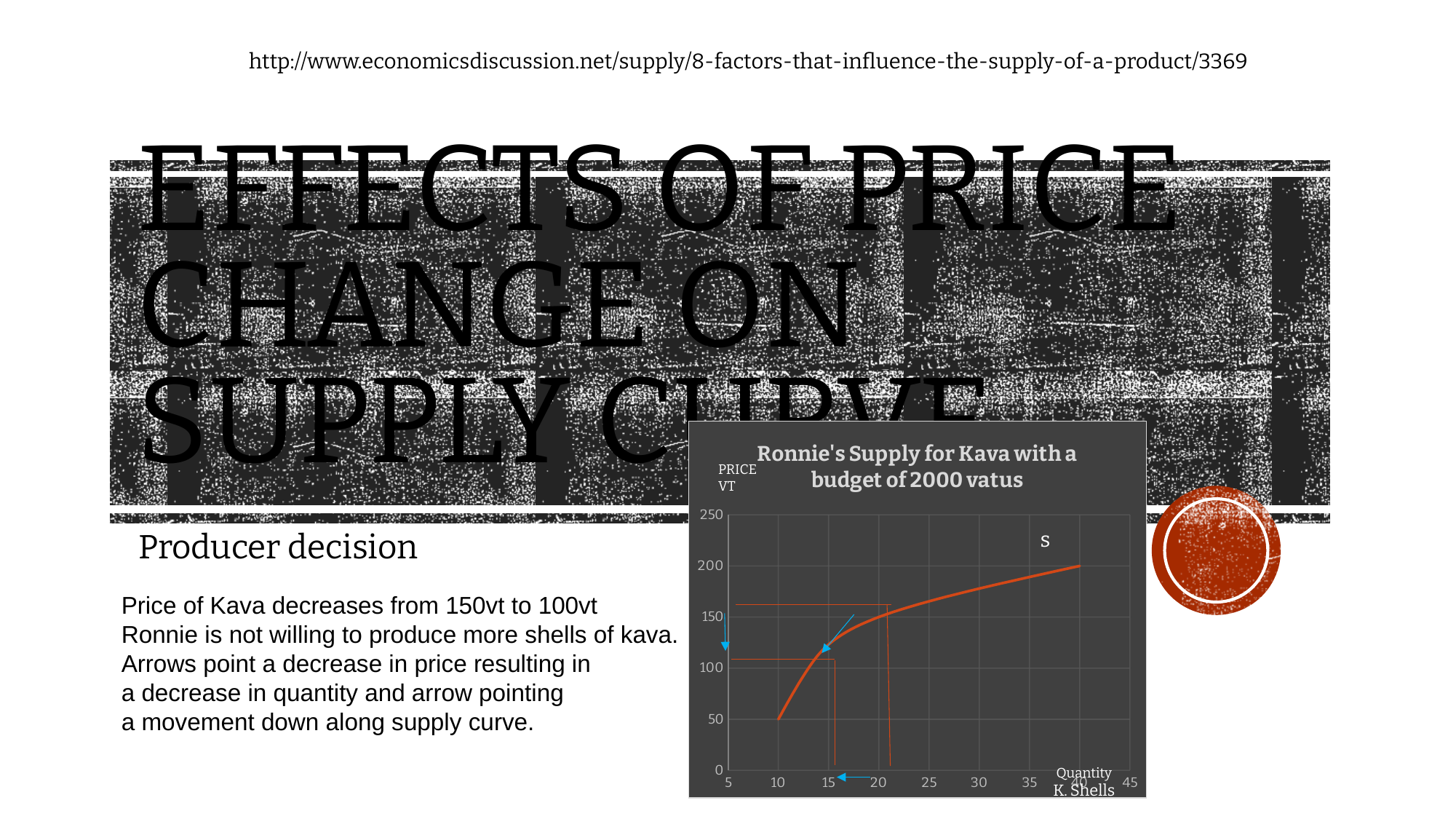

http://www.economicsdiscussion.net/supply/8-factors-that-influence-the-supply-of-a-product/3369
# Effects of price change on supply curve

### Chart:

| Category | Ronnie's Supply for Kava with a budget of 2000 vatus |
|---|---|
PRICE
VT
Producer decision
Price of Kava decreases from 150vt to 100vt
Ronnie is not willing to produce more shells of kava.
Arrows point a decrease in price resulting in
a decrease in quantity and arrow pointing
a movement down along supply curve.
Quantity
K. Shells